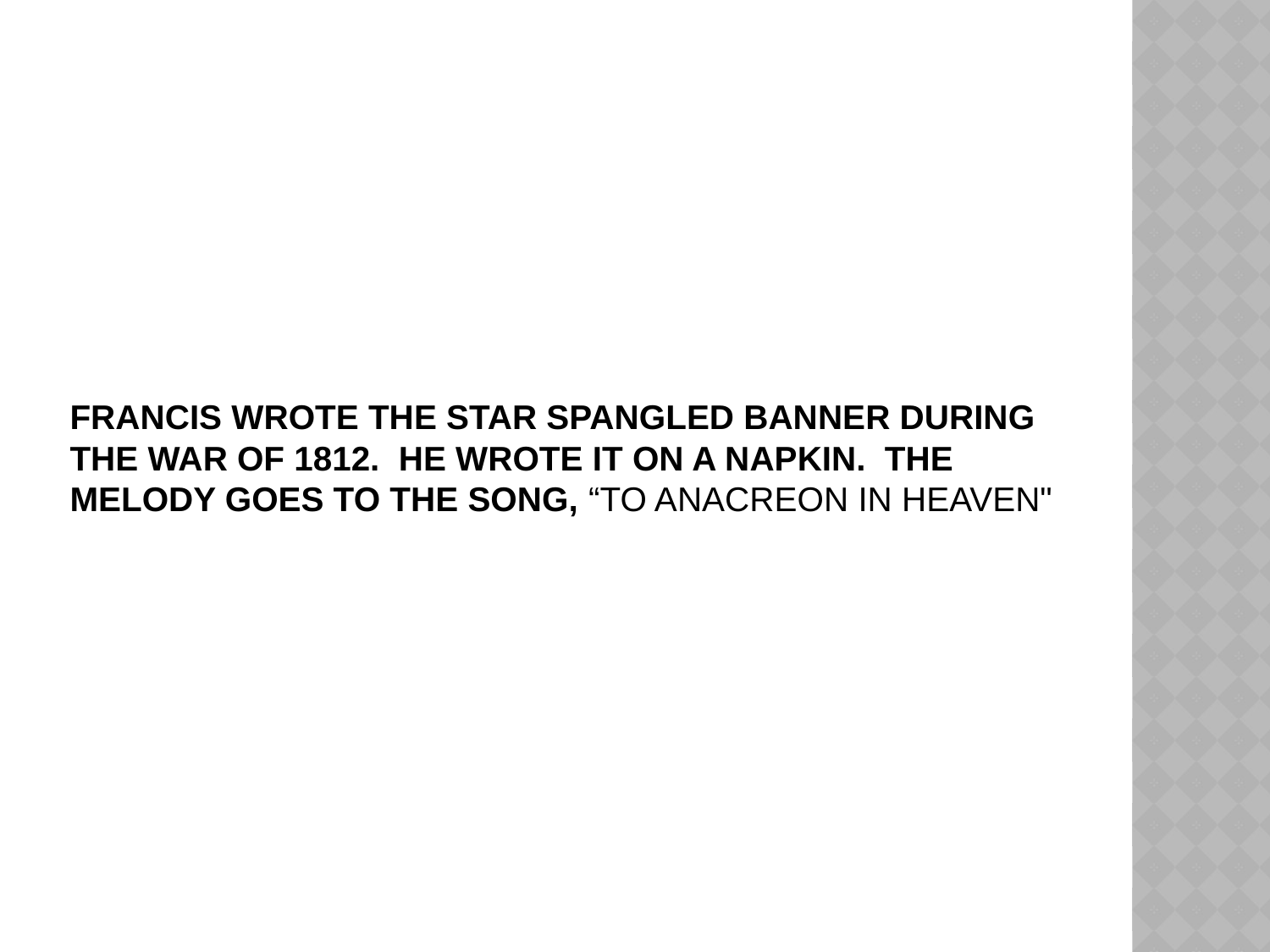

# Francis wrote the star spangled banner during the war of 1812.  he wrote it on a napkin.  The melody goes to the song, “To Anacreon in Heaven"